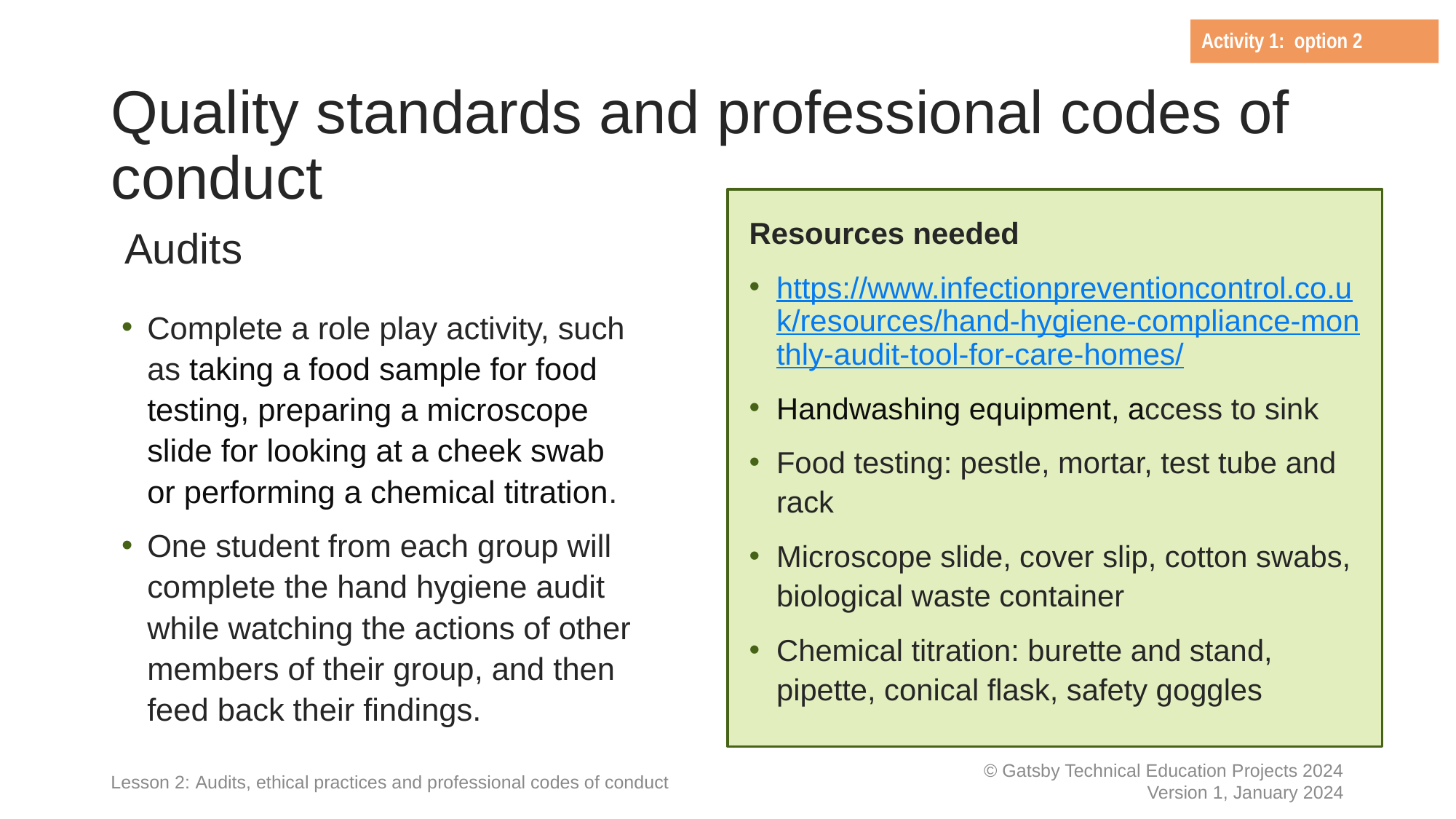

Activity 1:  option 2
# Quality standards and professional codes of conduct
Audits
Resources needed
https://www.infectionpreventioncontrol.co.uk/resources/hand-hygiene-compliance-monthly-audit-tool-for-care-homes/
Handwashing equipment, access to sink
Food testing: pestle, mortar, test tube and rack
Microscope slide, cover slip, cotton swabs, biological waste container
Chemical titration: burette and stand, pipette, conical flask, safety goggles
Complete a role play activity, such as taking a food sample for food testing, preparing a microscope slide for looking at a cheek swab or performing a chemical titration.
One student from each group will complete the hand hygiene audit while watching the actions of other members of their group, and then feed back their findings.
Lesson 2: Audits, ethical practices and professional codes of conduct